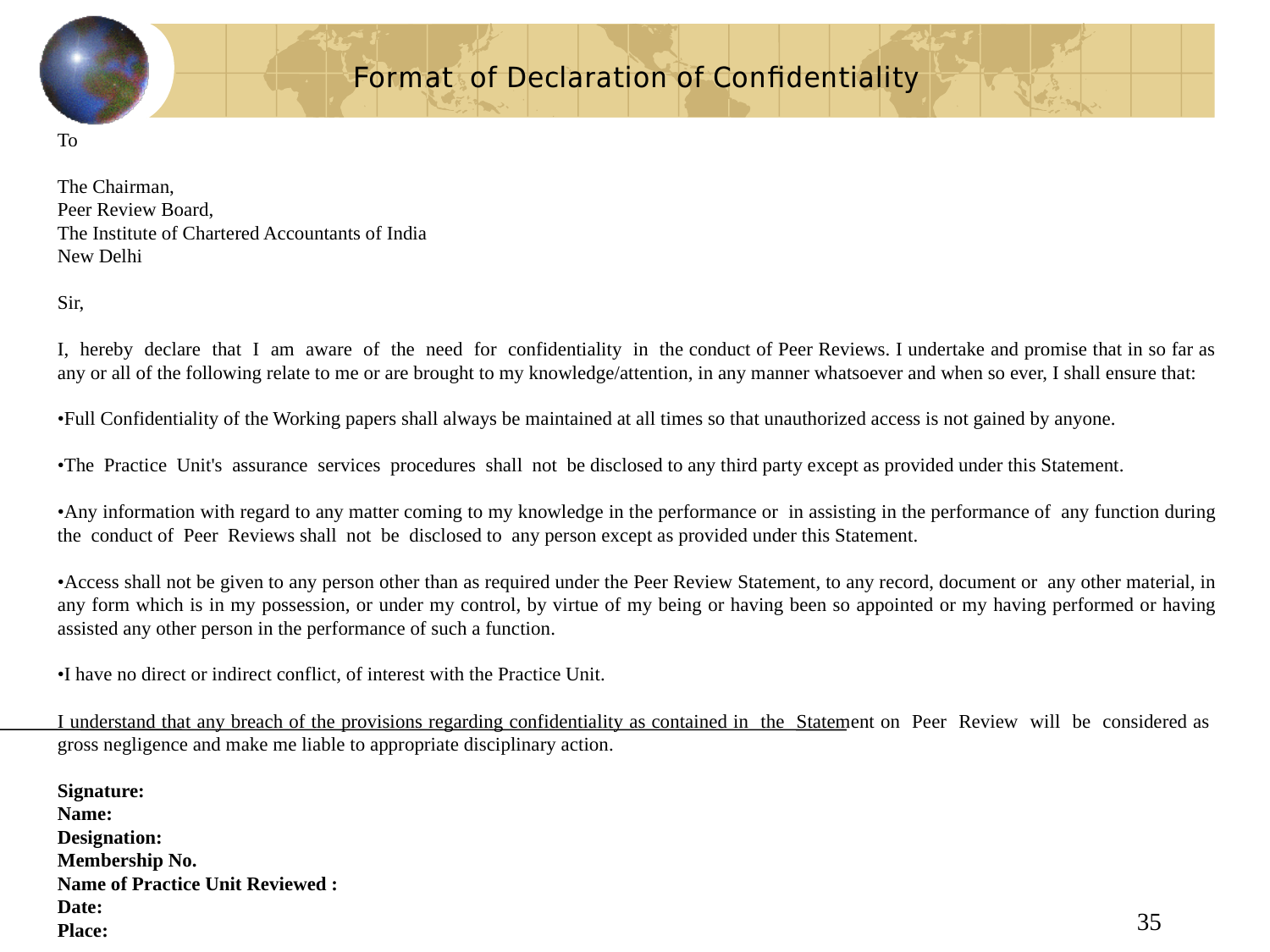

Format  of Declaration of Confidentiality

To

The Chairman,
Peer Review Board,
The Institute of Chartered Accountants of India
New Delhi

Sir,

I,  hereby  declare  that  I  am  aware  of  the  need  for  confidentiality  in  the conduct of Peer Reviews. I undertake and promise that in so far as any or all of the following relate to me or are brought to my knowledge/attention, in any manner whatsoever and when so ever, I shall ensure that:

•Full Confidentiality of the Working papers shall always be maintained at all times so that unauthorized access is not gained by anyone.

•The  Practice  Unit's  assurance  services  procedures  shall  not  be disclosed to any third party except as provided under this Statement.

•Any information with regard to any matter coming to my knowledge in the performance or  in assisting in the performance of  any function during the  conduct of  Peer  Reviews shall  not  be  disclosed to  any person except as provided under this Statement.

•Access shall not be given to any person other than as required under the Peer Review Statement, to any record, document or  any other material, in any form which is in my possession, or under my control, by virtue of my being or having been so appointed or my having performed or having assisted any other person in the performance of such a function.

•I have no direct or indirect conflict, of interest with the Practice Unit.

I understand that any breach of the provisions regarding confidentiality as contained in  the  Statement on  Peer  Review  will  be  considered as  gross negligence and make me liable to appropriate disciplinary action.

Signature:
Name:
Designation:
Membership No.
Name of Practice Unit Reviewed :
Date:
Place:

35